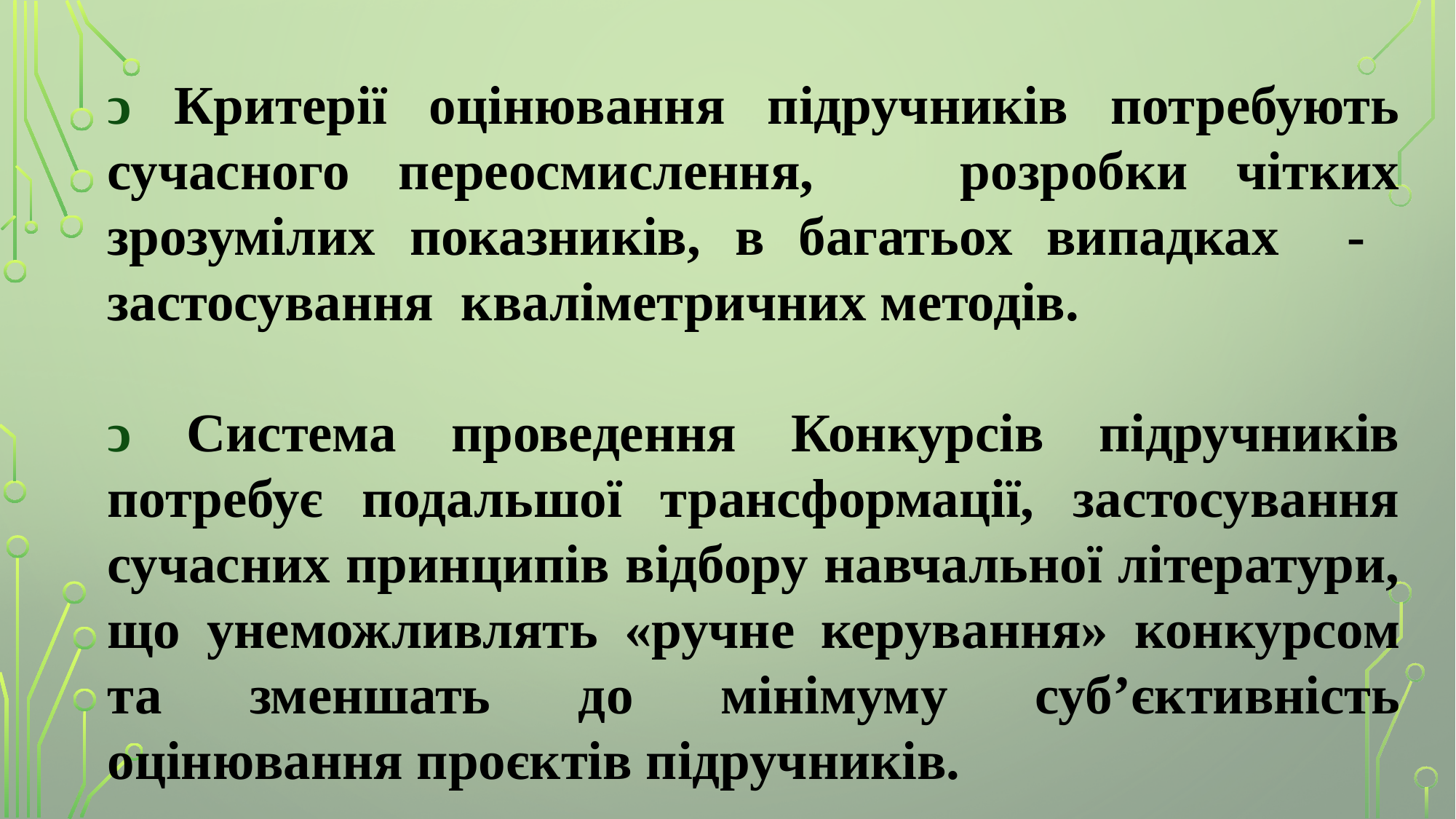

ͻ Критерії оцінювання підручників потребують сучасного переосмислення,   розробки чітких зрозумілих показників, в багатьох випадках  -  застосування  кваліметричних методів.

ͻ Система проведення Конкурсів підручників потребує подальшої трансформації, застосування сучасних принципів відбору навчальної літератури, що унеможливлять «ручне керування» конкурсом та зменшать до мінімуму суб’єктивність оцінювання проєктів підручників.